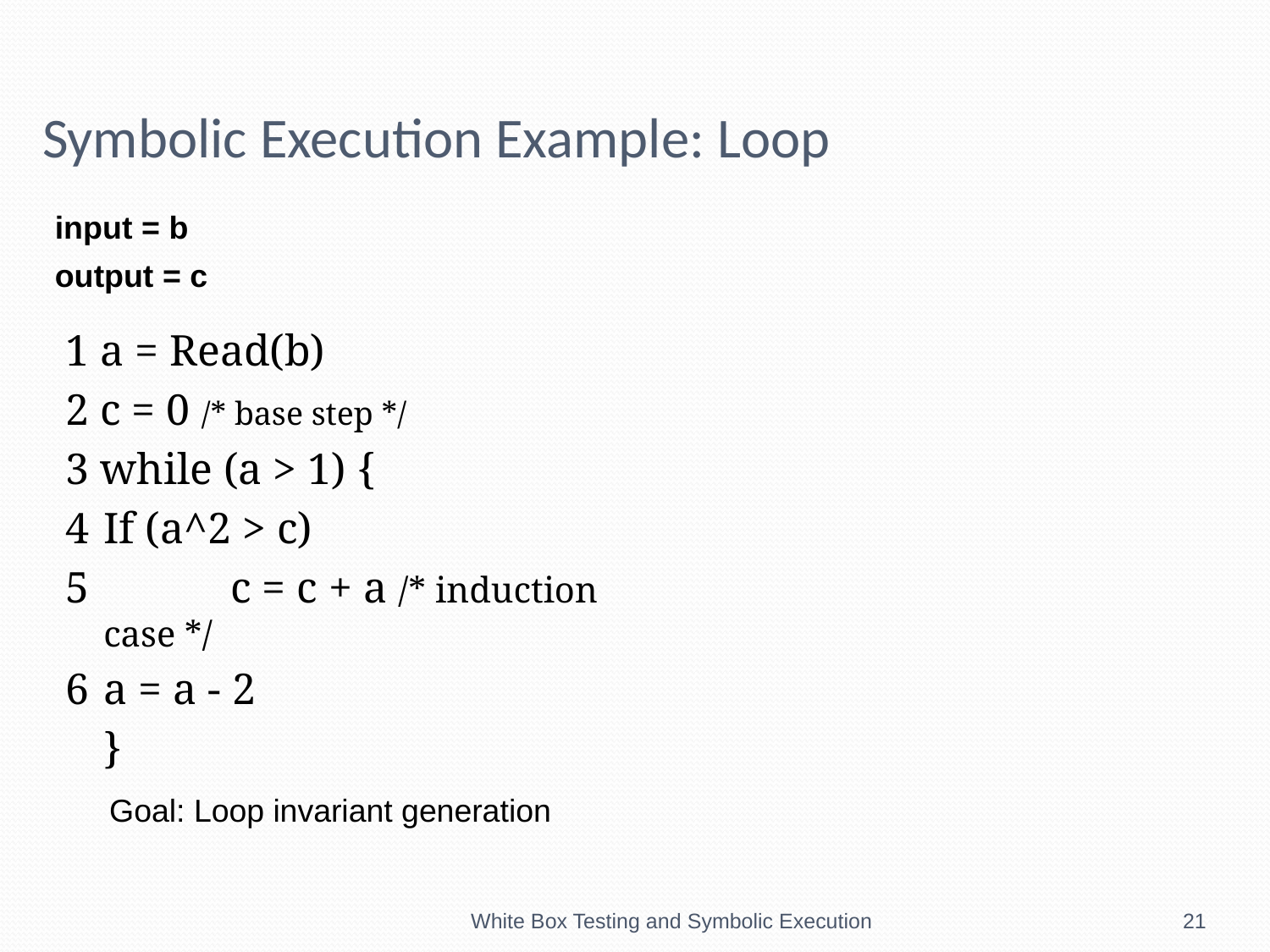

# Symbolic Execution Example: Loop
input = b
output = c
1 a = Read(b)
2 c = 0 /* base step */
3 while (a > 1) {
4	If (a^2 > c)
5		c = c + a /* induction case */
6	a = a - 2
	}

Goal: Loop invariant generation
White Box Testing and Symbolic Execution
21